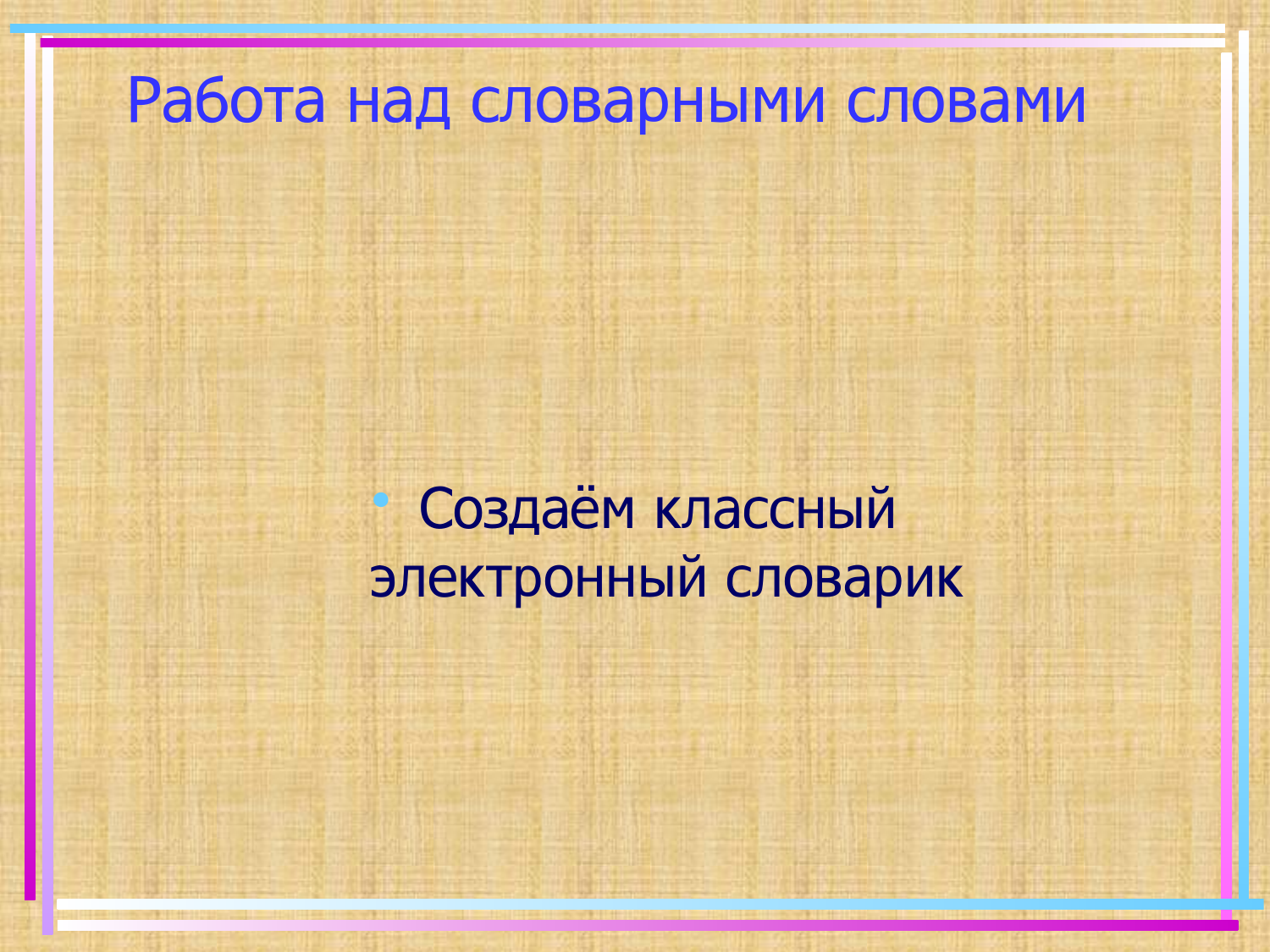

# Работа над словарными словами
Создаём классный
 электронный словарик